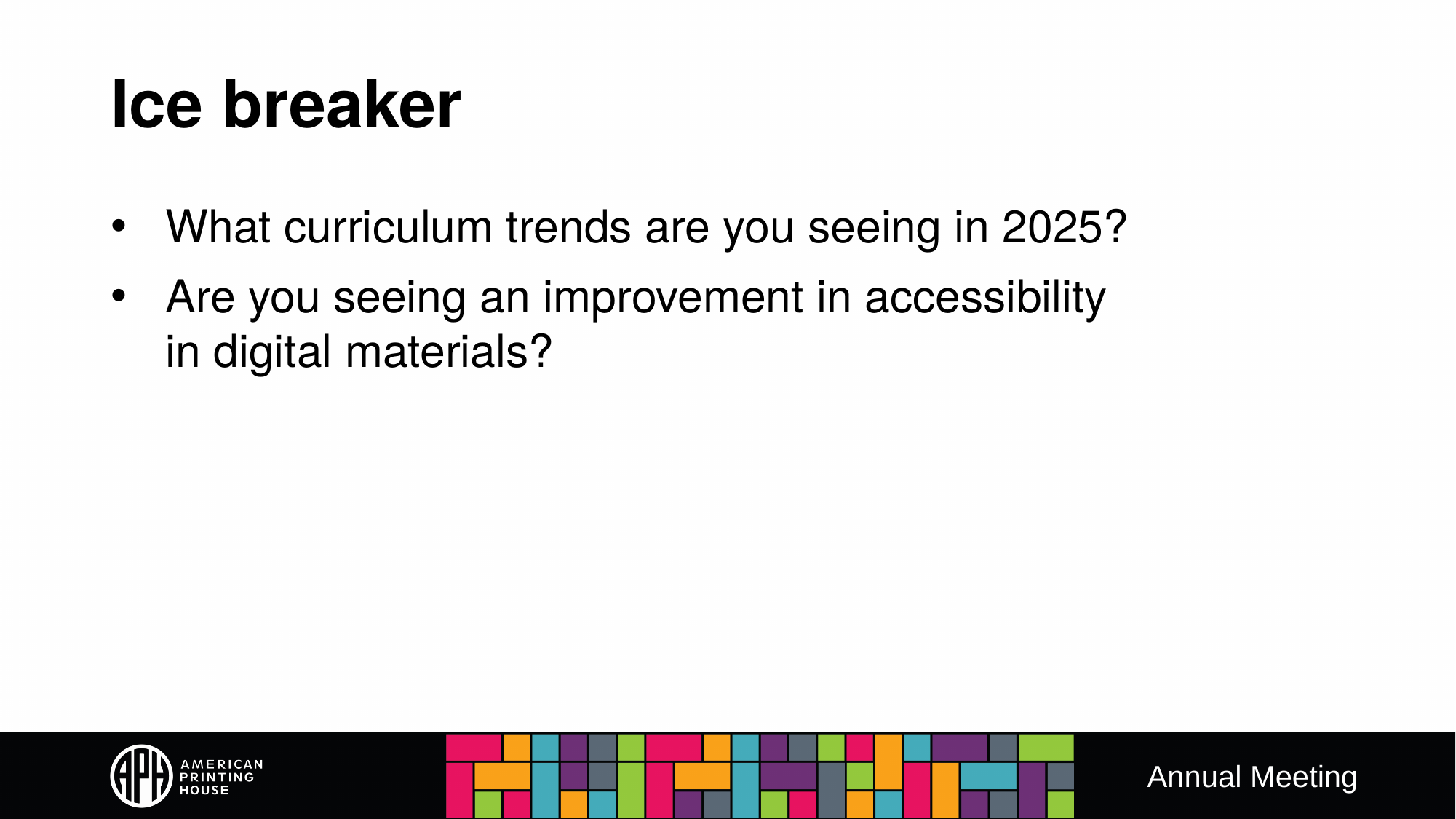

# Ice breaker
What curriculum trends are you seeing in 2025?
Are you seeing an improvement in accessibility in digital materials?